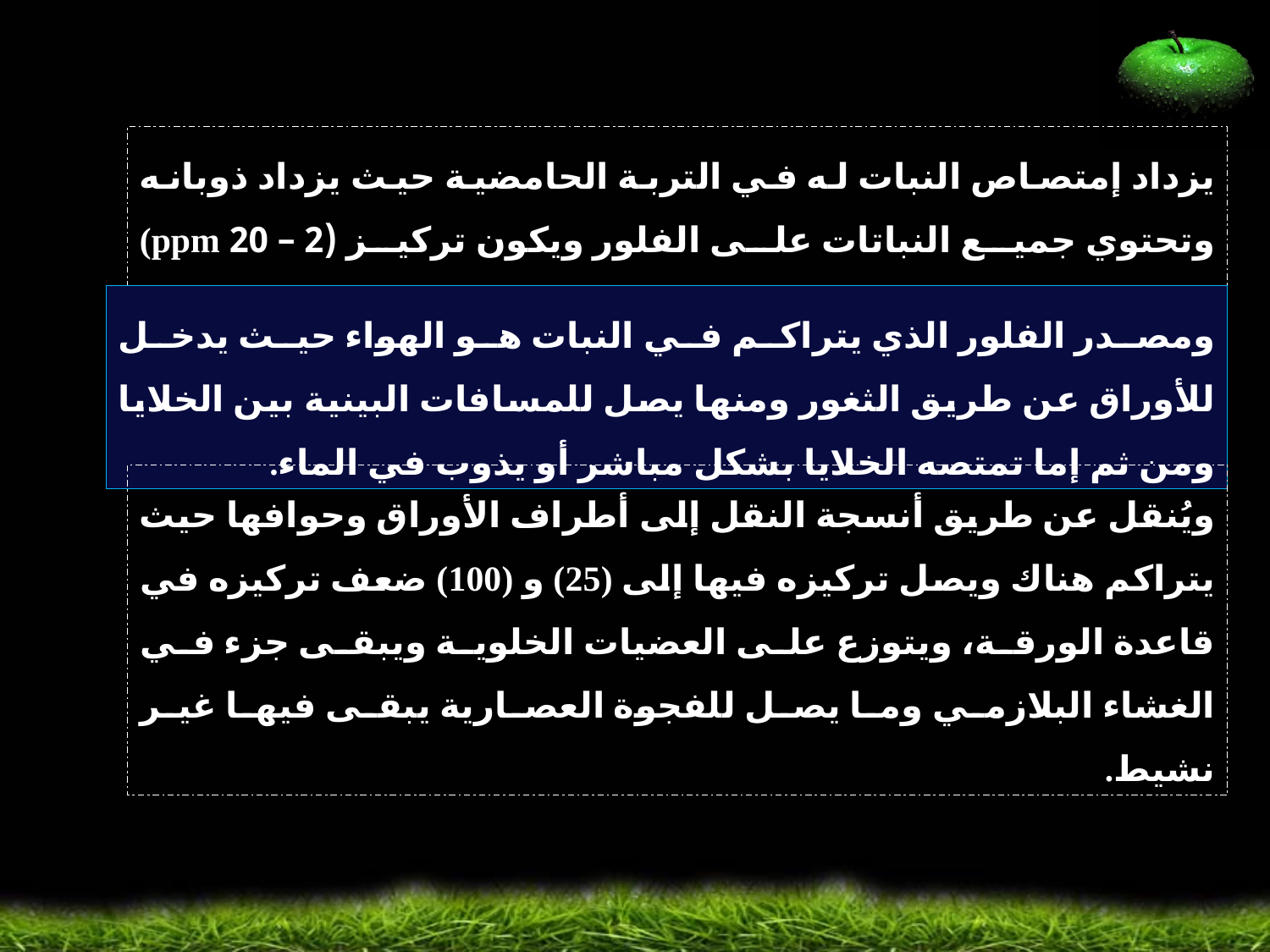

يزداد إمتصاص النبات له في التربة الحامضية حيث يزداد ذوبانه وتحتوي جميع النباتات على الفلور ويكون تركيز (2 – 20 ppm) تركيز مثالي.
ومصدر الفلور الذي يتراكم في النبات هو الهواء حيث يدخل للأوراق عن طريق الثغور ومنها يصل للمسافات البينية بين الخلايا ومن ثم إما تمتصه الخلايا بشكل مباشر أو يذوب في الماء.
ويُنقل عن طريق أنسجة النقل إلى أطراف الأوراق وحوافها حيث يتراكم هناك ويصل تركيزه فيها إلى (25) و (100) ضعف تركيزه في قاعدة الورقة، ويتوزع على العضيات الخلوية ويبقى جزء في الغشاء البلازمي وما يصل للفجوة العصارية يبقى فيها غير نشيط.